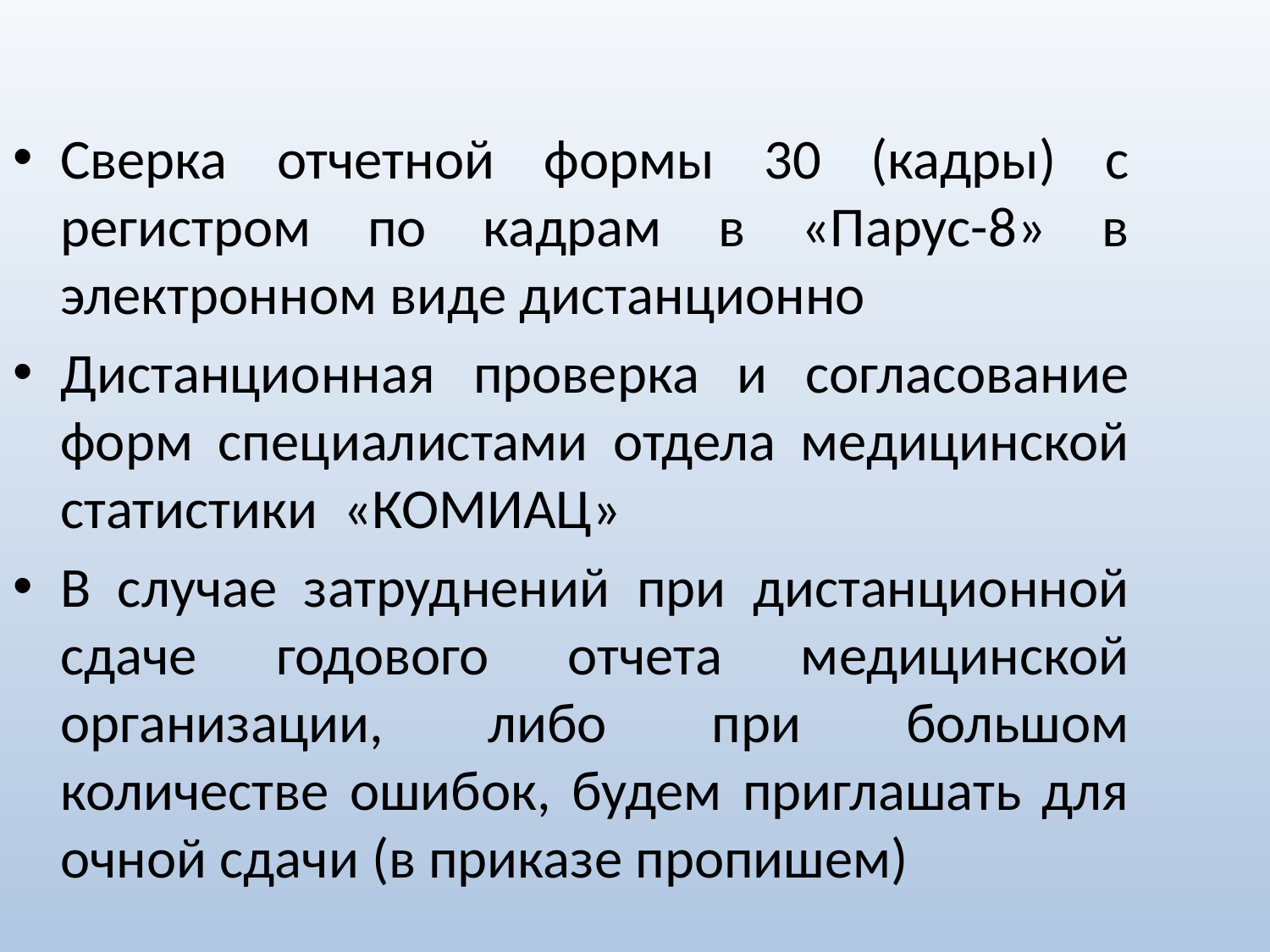

Сверка отчетной формы 30 (кадры) с регистром по кадрам в «Парус-8» в электронном виде дистанционно
Дистанционная проверка и согласование форм специалистами отдела медицинской статистики  «КОМИАЦ»
В случае затруднений при дистанционной сдаче годового отчета медицинской организации, либо при большом количестве ошибок, будем приглашать для очной сдачи (в приказе пропишем)